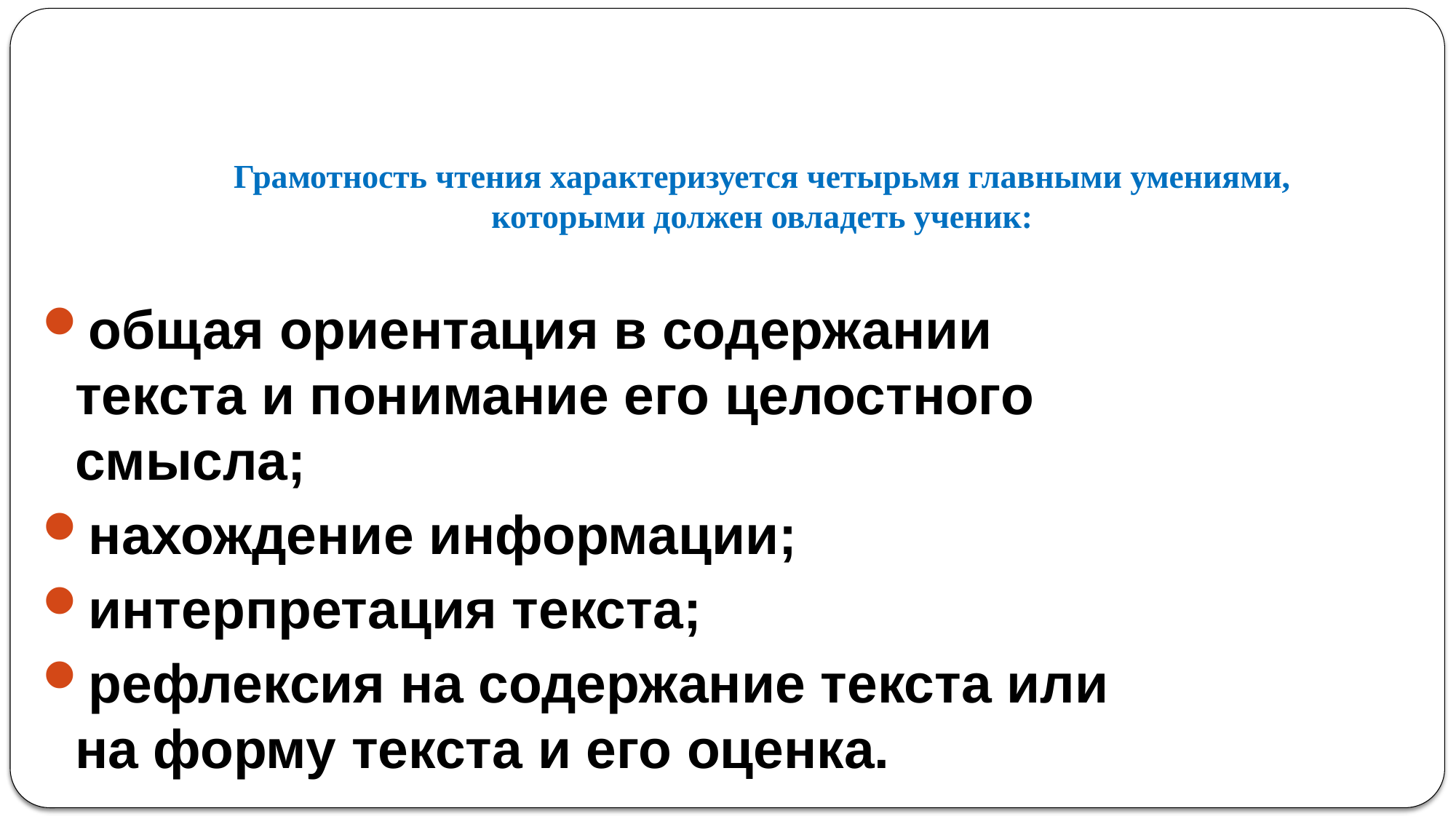

# Грамотность чтения характеризуется четырьмя главными умениями, которыми должен овладеть ученик:
общая ориентация в содержании текста и понимание его целостного смысла;
нахождение информации;
интерпретация текста;
рефлексия на содержание текста или на форму текста и его оценка.